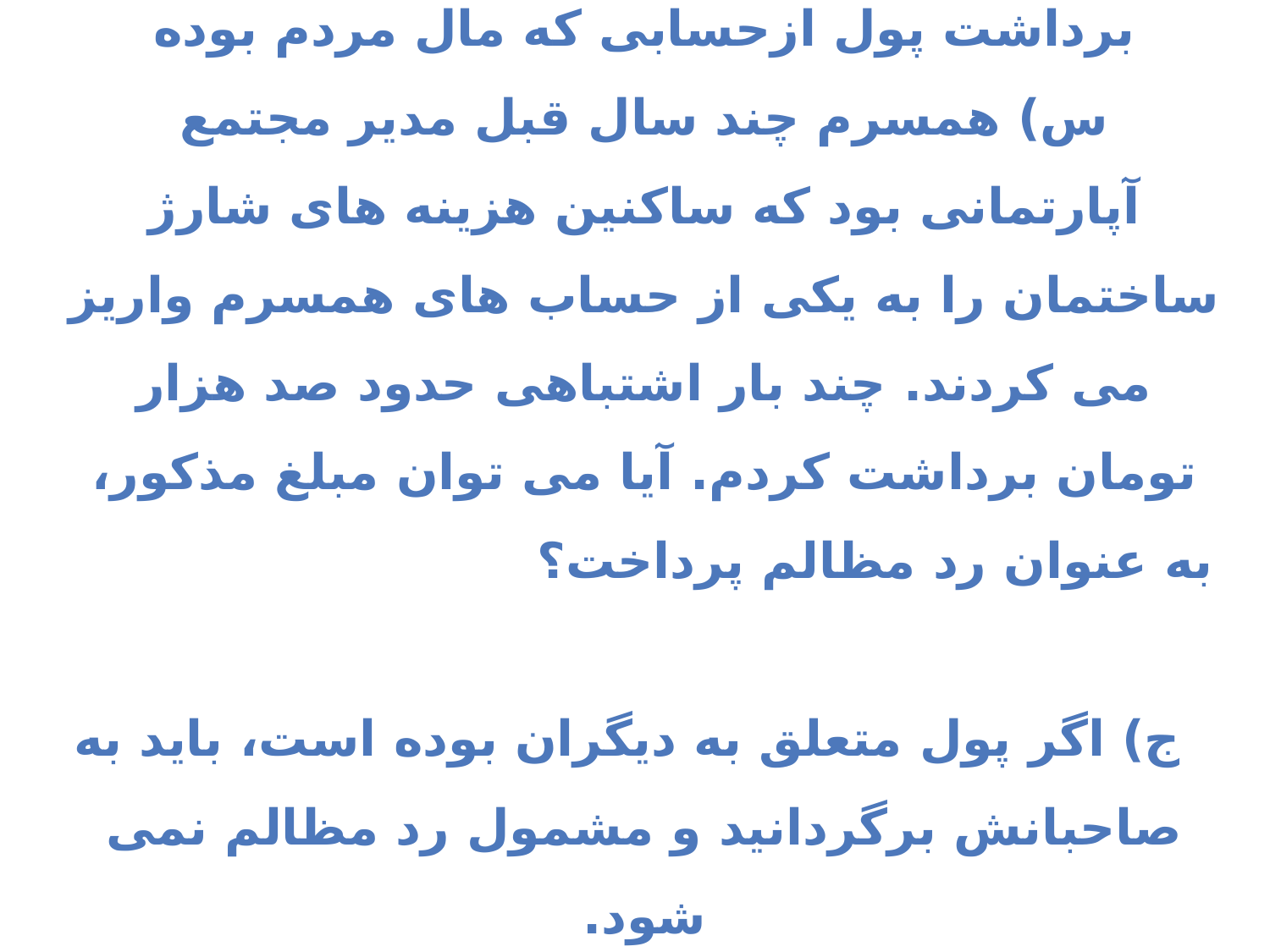

# برداشت پول ازحسابی که مال مردم بوده س) همسرم چند سال قبل مدیر مجتمع آپارتمانی بود که ساکنین هزینه های شارژ ساختمان را به یکی از حساب های همسرم واریز می کردند. چند بار اشتباهی حدود صد هزار تومان برداشت کردم. آیا می توان مبلغ مذکور، به عنوان رد مظالم پرداخت؟                                                                                                  ج) اگر پول متعلق به دیگران بوده است، باید به صاحبانش برگردانید و مشمول رد مظالم نمی شود.